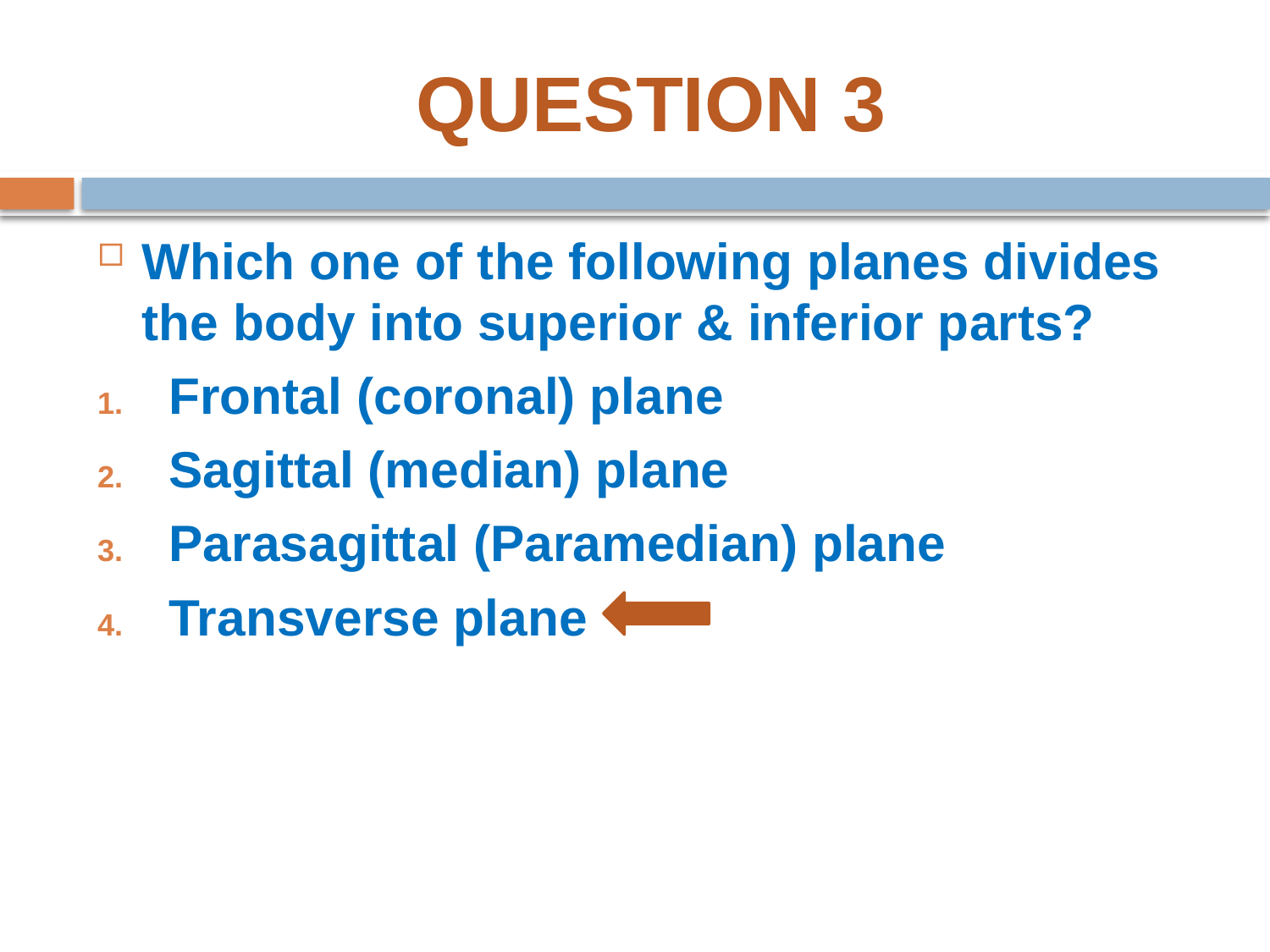

# QUESTION 3
Which one of the following planes divides the body into superior & inferior parts?
Frontal (coronal) plane
Sagittal (median) plane
Parasagittal (Paramedian) plane
Transverse plane